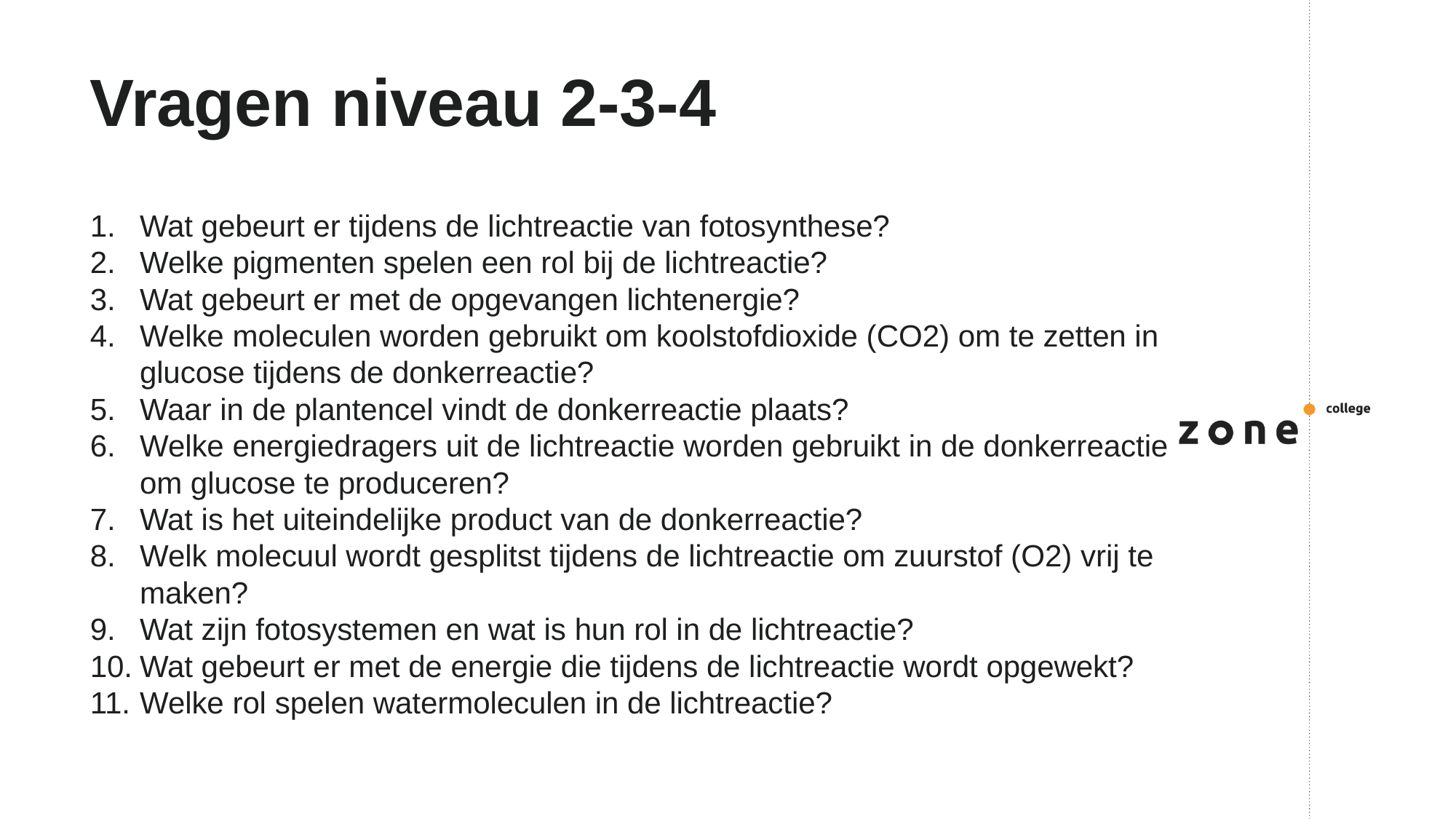

# Vragen niveau 2-3-4
Wat gebeurt er tijdens de lichtreactie van fotosynthese?
Welke pigmenten spelen een rol bij de lichtreactie?
Wat gebeurt er met de opgevangen lichtenergie?
Welke moleculen worden gebruikt om koolstofdioxide (CO2) om te zetten in glucose tijdens de donkerreactie?
Waar in de plantencel vindt de donkerreactie plaats?
Welke energiedragers uit de lichtreactie worden gebruikt in de donkerreactie om glucose te produceren?
Wat is het uiteindelijke product van de donkerreactie?
Welk molecuul wordt gesplitst tijdens de lichtreactie om zuurstof (O2) vrij te maken?
Wat zijn fotosystemen en wat is hun rol in de lichtreactie?
Wat gebeurt er met de energie die tijdens de lichtreactie wordt opgewekt?
Welke rol spelen watermoleculen in de lichtreactie?